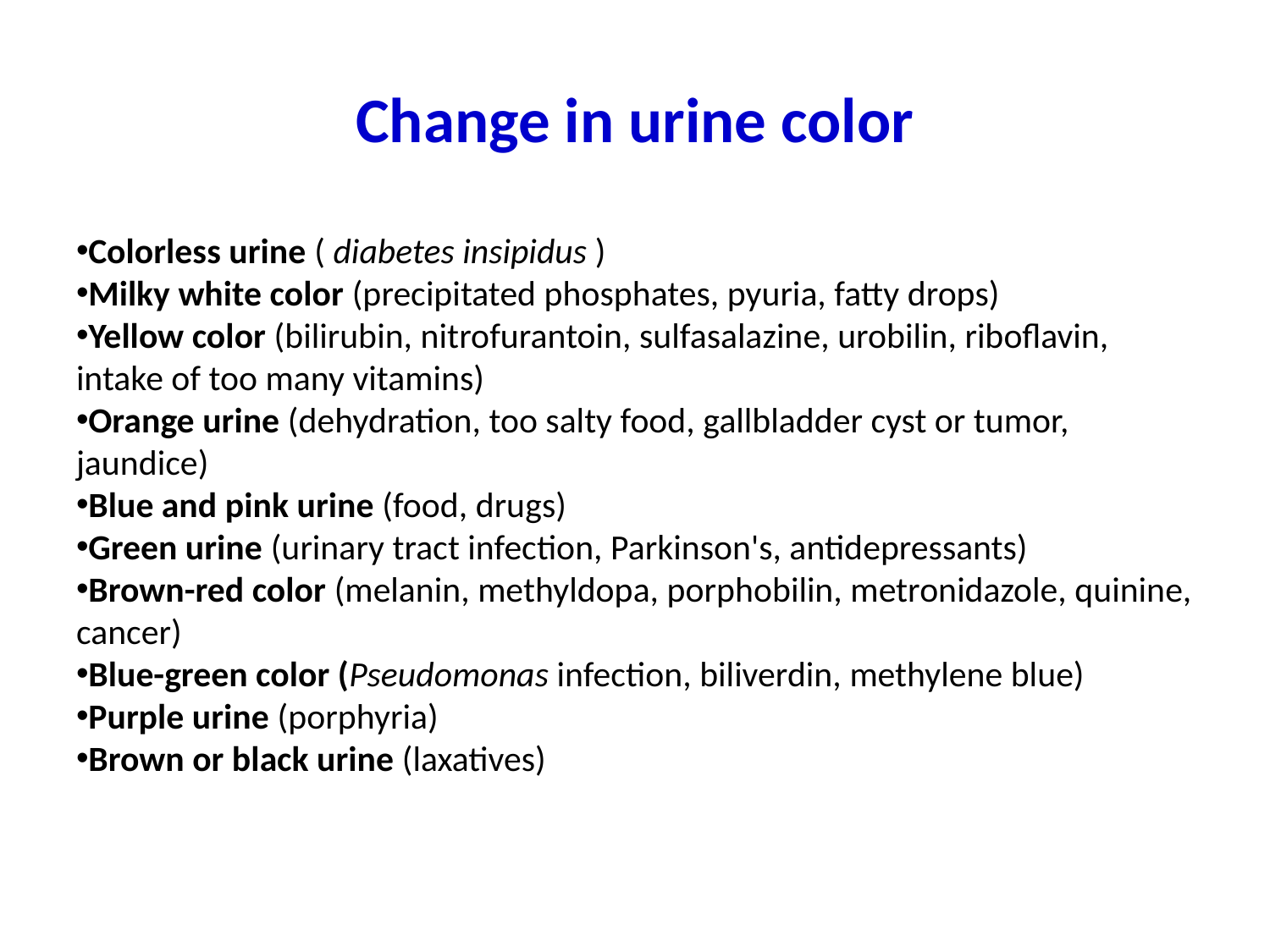

# Change in urine color
Colorless urine ( diabetes insipidus )
Milky white color (precipitated phosphates, pyuria, fatty drops)
Yellow color (bilirubin, nitrofurantoin, sulfasalazine, urobilin, riboflavin, intake of too many vitamins)
Orange urine (dehydration, too salty food, gallbladder cyst or tumor, jaundice)
Blue and pink urine (food, drugs)
Green urine (urinary tract infection, Parkinson's, antidepressants)
Brown-red color (melanin, methyldopa, porphobilin, metronidazole, quinine, cancer)
Blue-green color (Pseudomonas infection, biliverdin, methylene blue)
Purple urine (porphyria)
Brown or black urine (laxatives)